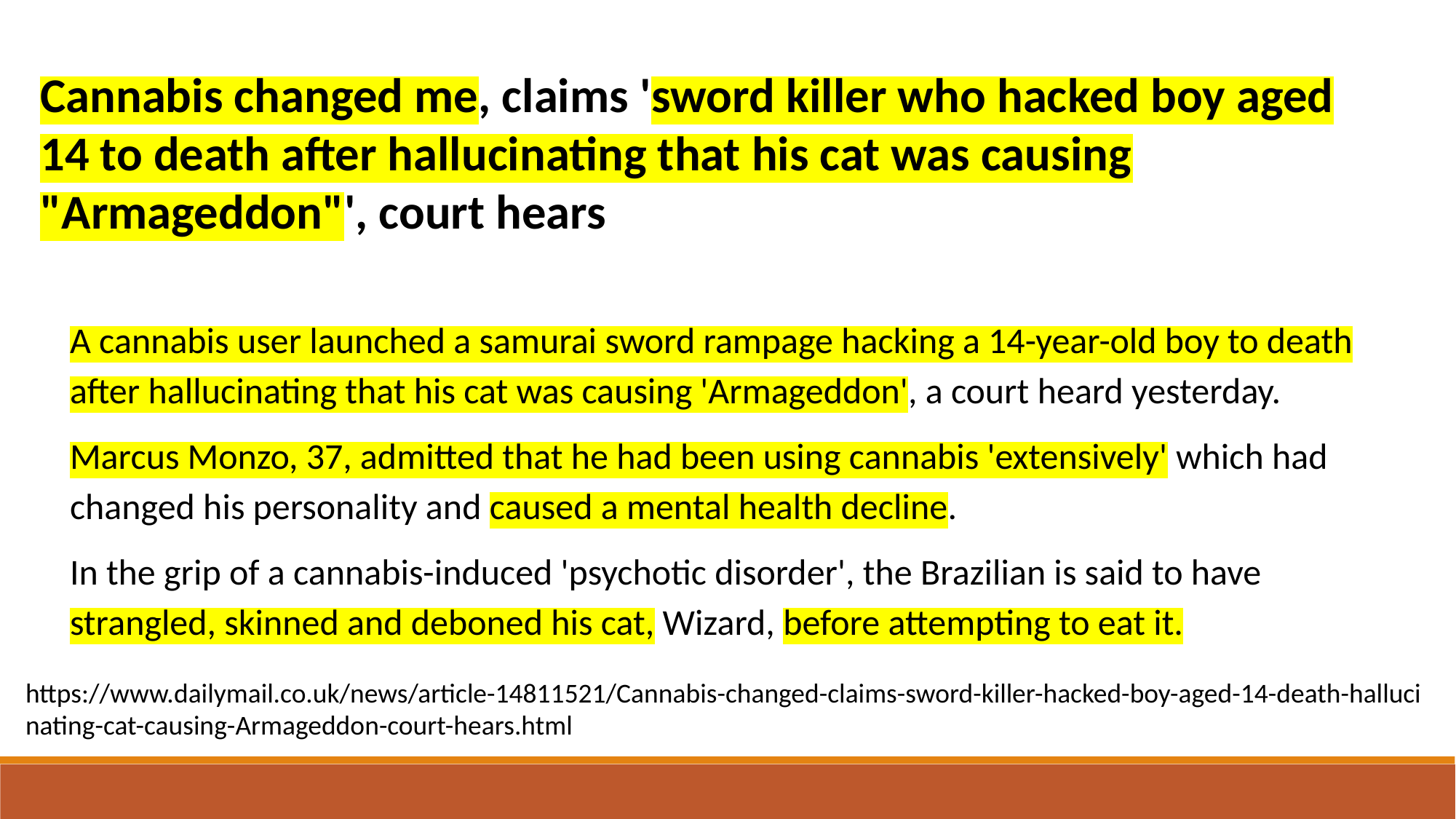

Cannabis changed me, claims 'sword killer who hacked boy aged 14 to death after hallucinating that his cat was causing "Armageddon"', court hears
A cannabis user launched a samurai sword rampage hacking a 14-year-old boy to death after hallucinating that his cat was causing 'Armageddon', a court heard yesterday.
Marcus Monzo, 37, admitted that he had been using cannabis 'extensively' which had changed his personality and caused a mental health decline.
In the grip of a cannabis-induced 'psychotic disorder', the Brazilian is said to have strangled, skinned and deboned his cat, Wizard, before attempting to eat it.
https://www.dailymail.co.uk/news/article-14811521/Cannabis-changed-claims-sword-killer-hacked-boy-aged-14-death-hallucinating-cat-causing-Armageddon-court-hears.html